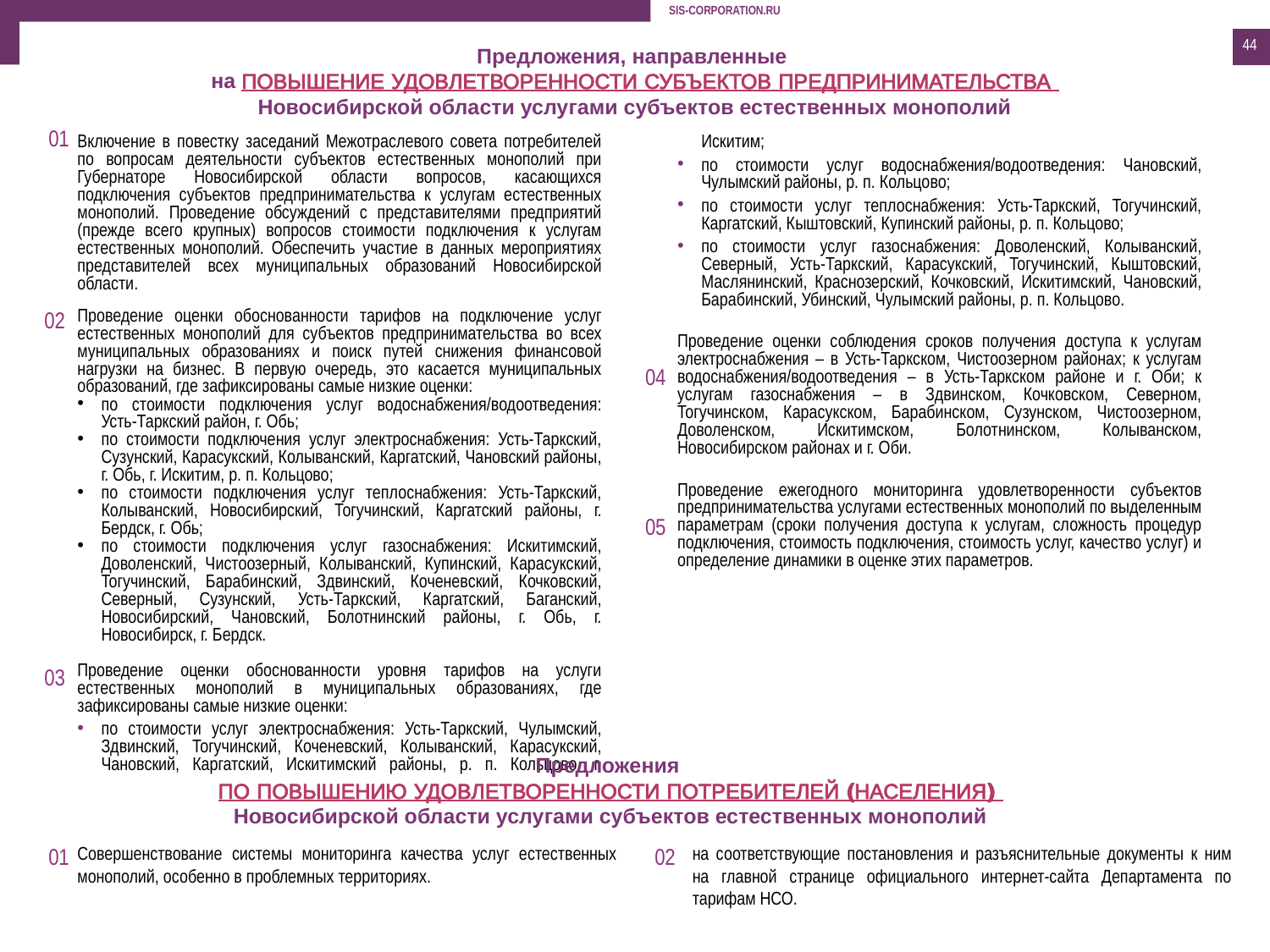

44
Предложения, направленные
на ПОВЫШЕНИЕ УДОВЛЕТВОРЕННОСТИ СУБЪЕКТОВ ПРЕДПРИНИМАТЕЛЬСТВА
Новосибирской области услугами субъектов естественных монополий
01
Включение в повестку заседаний Межотраслевого совета потребителей по вопросам деятельности субъектов естественных монополий при Губернаторе Новосибирской области вопросов, касающихся подключения субъектов предпринимательства к услугам естественных монополий. Проведение обсуждений с представителями предприятий (прежде всего крупных) вопросов стоимости подключения к услугам естественных монополий. Обеспечить участие в данных мероприятиях представителей всех муниципальных образований Новосибирской области.
Проведение оценки обоснованности тарифов на подключение услуг естественных монополий для субъектов предпринимательства во всех муниципальных образованиях и поиск путей снижения финансовой нагрузки на бизнес. В первую очередь, это касается муниципальных образований, где зафиксированы самые низкие оценки:
по стоимости подключения услуг водоснабжения/водоотведения: Усть-Таркский район, г. Обь;
по стоимости подключения услуг электроснабжения: Усть-Таркский, Сузунский, Карасукский, Колыванский, Каргатский, Чановский районы, г. Обь, г. Искитим, р. п. Кольцово;
по стоимости подключения услуг теплоснабжения: Усть-Таркский, Колыванский, Новосибирский, Тогучинский, Каргатский районы, г. Бердск, г. Обь;
по стоимости подключения услуг газоснабжения: Искитимский, Доволенский, Чистоозерный, Колыванский, Купинский, Карасукский, Тогучинский, Барабинский, Здвинский, Коченевский, Кочковский, Северный, Сузунский, Усть-Таркский, Каргатский, Баганский, Новосибирский, Чановский, Болотнинский районы, г. Обь, г. Новосибирск, г. Бердск.

Проведение оценки обоснованности уровня тарифов на услуги естественных монополий в муниципальных образованиях, где зафиксированы самые низкие оценки:
по стоимости услуг электроснабжения: Усть-Таркский, Чулымский, Здвинский, Тогучинский, Коченевский, Колыванский, Карасукский, Чановский, Каргатский, Искитимский районы, р. п. Кольцово, г. Искитим;
по стоимости услуг водоснабжения/водоотведения: Чановский, Чулымский районы, р. п. Кольцово;
по стоимости услуг теплоснабжения: Усть-Таркский, Тогучинский, Каргатский, Кыштовский, Купинский районы, р. п. Кольцово;
по стоимости услуг газоснабжения: Доволенский, Колыванский, Северный, Усть-Таркский, Карасукский, Тогучинский, Кыштовский, Маслянинский, Краснозерский, Кочковский, Искитимский, Чановский, Барабинский, Убинский, Чулымский районы, р. п. Кольцово.

Проведение оценки соблюдения сроков получения доступа к услугам электроснабжения – в Усть-Таркском, Чистоозерном районах; к услугам водоснабжения/водоотведения – в Усть-Таркском районе и г. Оби; к услугам газоснабжения – в Здвинском, Кочковском, Северном, Тогучинском, Карасукском, Барабинском, Сузунском, Чистоозерном, Доволенском, Искитимском, Болотнинском, Колыванском, Новосибирском районах и г. Оби.

Проведение ежегодного мониторинга удовлетворенности субъектов предпринимательства услугами естественных монополий по выделенным параметрам (сроки получения доступа к услугам, сложность процедур подключения, стоимость подключения, стоимость услуг, качество услуг) и определение динамики в оценке этих параметров.
02
04
05
03
Предложения
ПО ПОВЫШЕНИЮ УДОВЛЕТВОРЕННОСТИ ПОТРЕБИТЕЛЕЙ (НАСЕЛЕНИЯ)
Новосибирской области услугами субъектов естественных монополий
01
Совершенствование системы мониторинга качества услуг естественных монополий, особенно в проблемных территориях.

Повышение доступности информации о тарифах путем сохранения ссылок на соответствующие постановления и разъяснительные документы к ним на главной странице официального интернет-сайта Департамента по тарифам НСО.
02